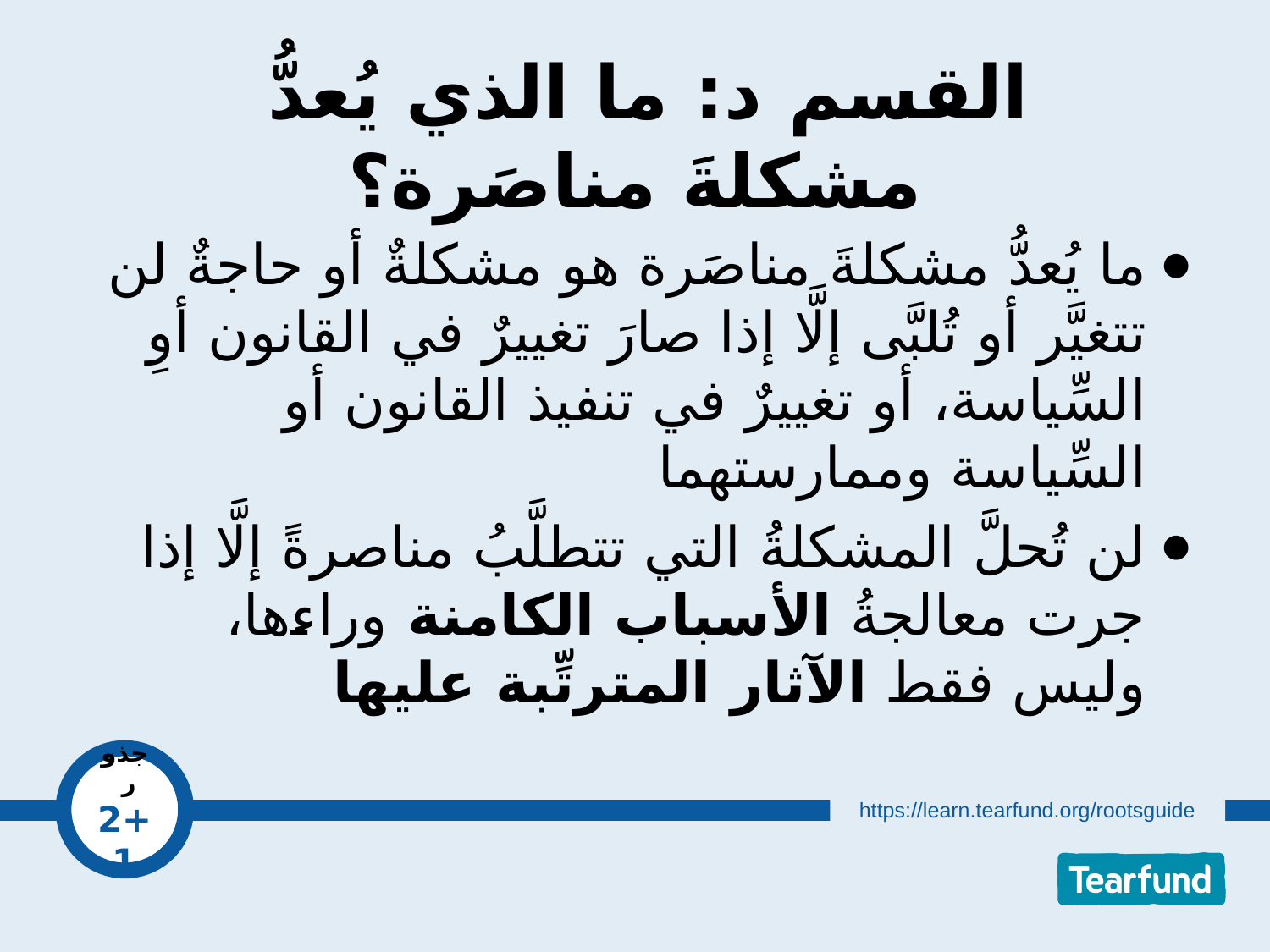

# القسم د: ما الذي يُعدُّ مشكلةَ مناصَرة؟
ما يُعدُّ مشكلةَ مناصَرة هو مشكلةٌ أو حاجةٌ لن تتغيَّر أو تُلبَّى إلَّا إذا صارَ تغييرٌ في القانون أوِ السِّياسة، أو تغييرٌ في تنفيذ القانون أو السِّياسة وممارستهما
لن تُحلَّ المشكلةُ التي تتطلَّبُ مناصرةً إلَّا إذا جرت معالجةُ الأسباب الكامنة وراءها، وليس فقط الآثار المترتِّبة عليها